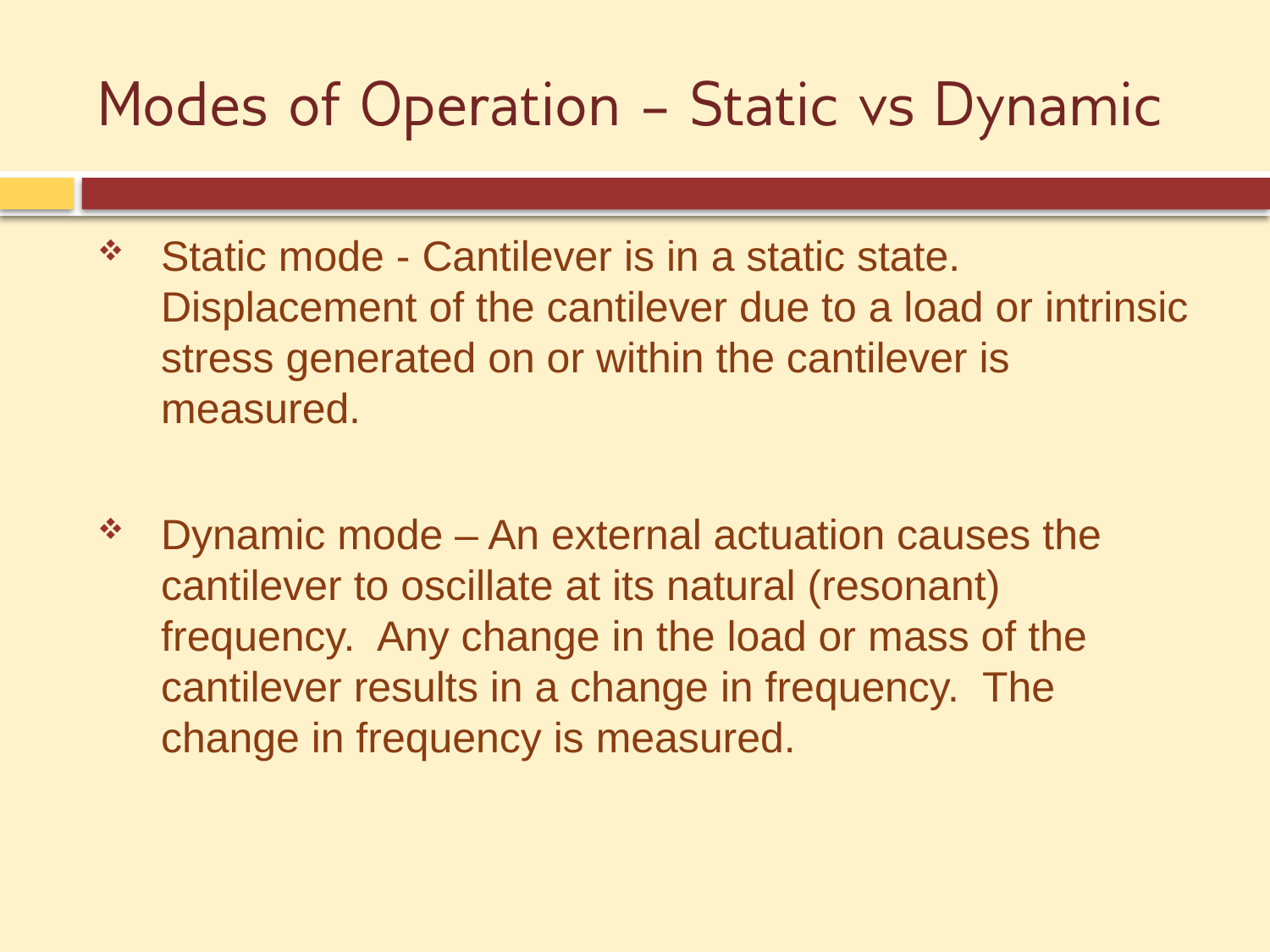

# Modes of Operation – Static vs Dynamic
Static mode - Cantilever is in a static state.  Displacement of the cantilever due to a load or intrinsic stress generated on or within the cantilever is measured.

Dynamic mode – An external actuation causes the cantilever to oscillate at its natural (resonant) frequency.  Any change in the load or mass of the cantilever results in a change in frequency.  The change in frequency is measured.